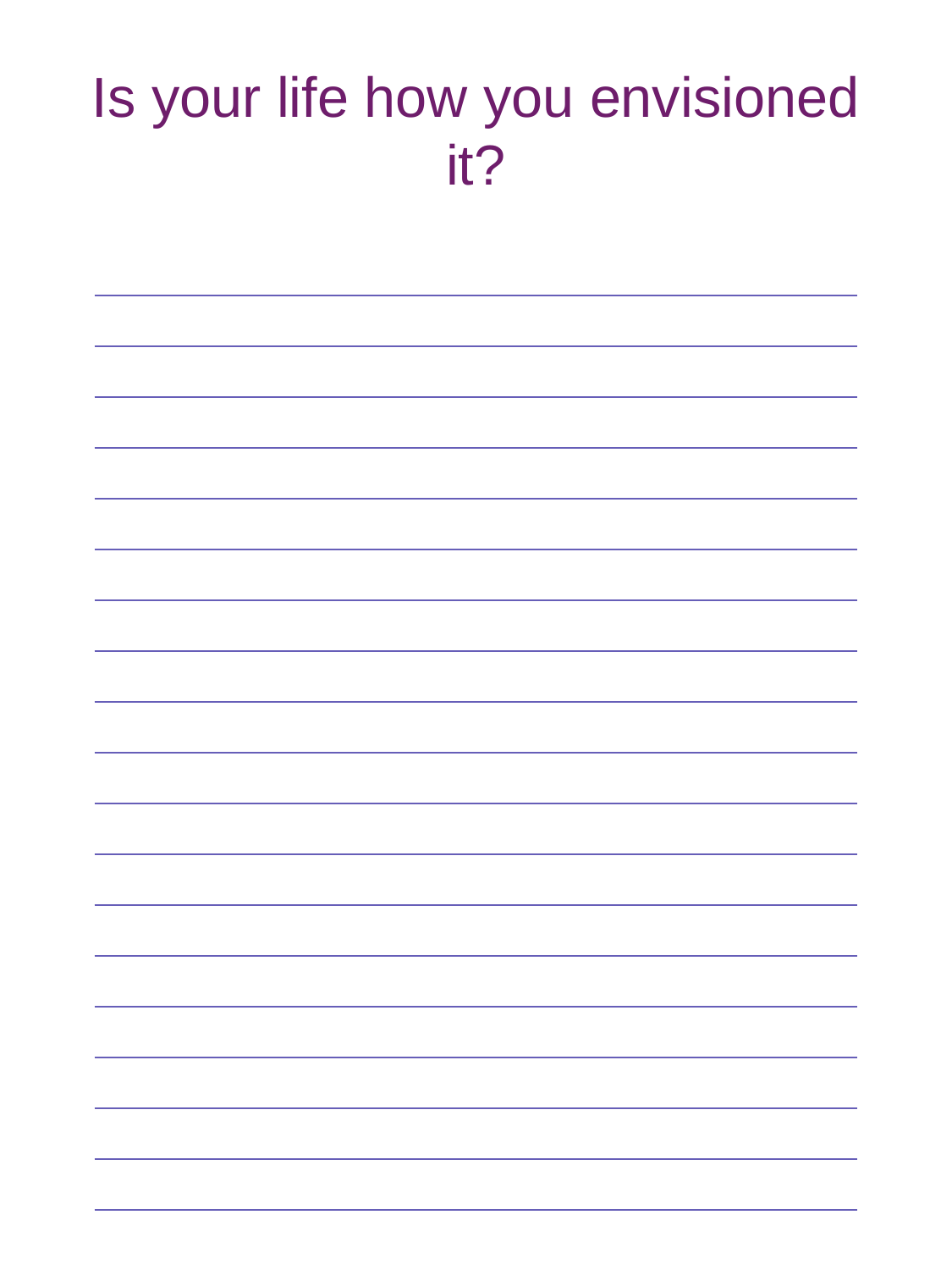

Is your life how you envisioned it?
|  |
| --- |
|  |
|  |
|  |
|  |
|  |
|  |
|  |
|  |
|  |
|  |
|  |
|  |
|  |
|  |
|  |
|  |
|  |